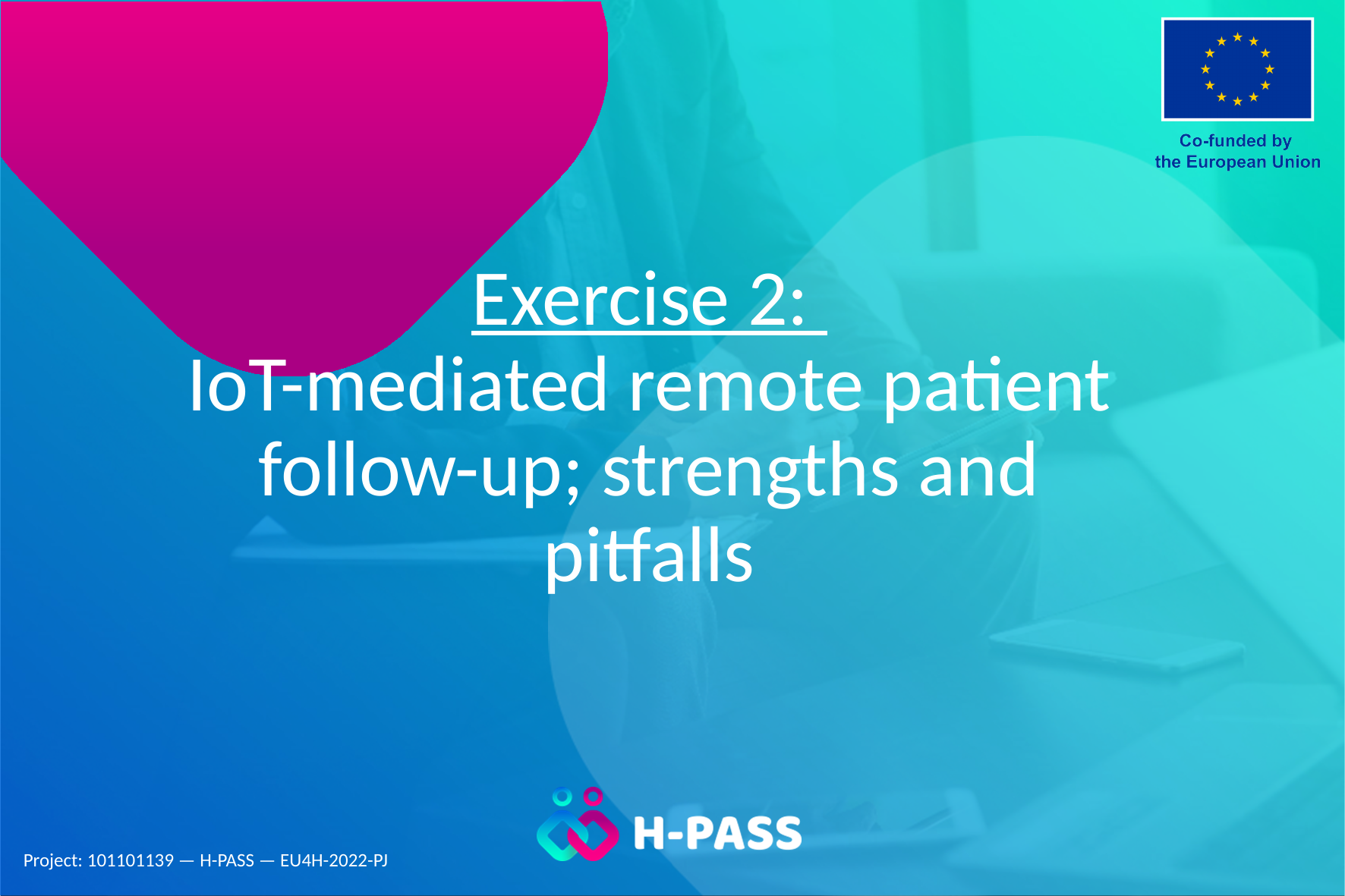

# Exercise 2: IoT-mediated remote patient follow-up; strengths and pitfalls

Project: 101101139 — H-PASS — EU4H-2022-PJ